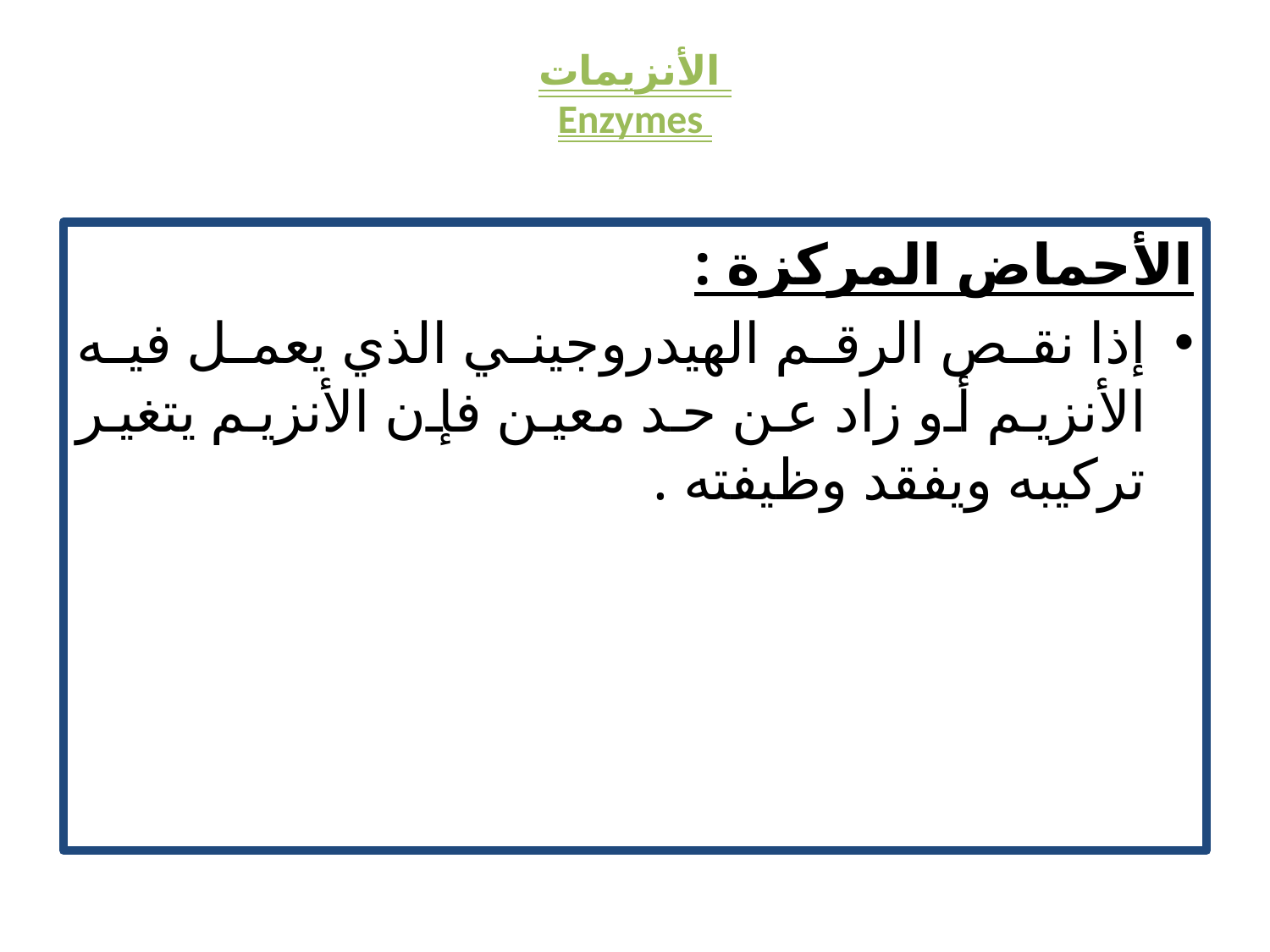

# الأنزيمات Enzymes
الأحماض المركزة :
إذا نقص الرقم الهيدروجيني الذي يعمل فيه الأنزيم أو زاد عن حد معين فإن الأنزيم يتغير تركيبه ويفقد وظيفته .